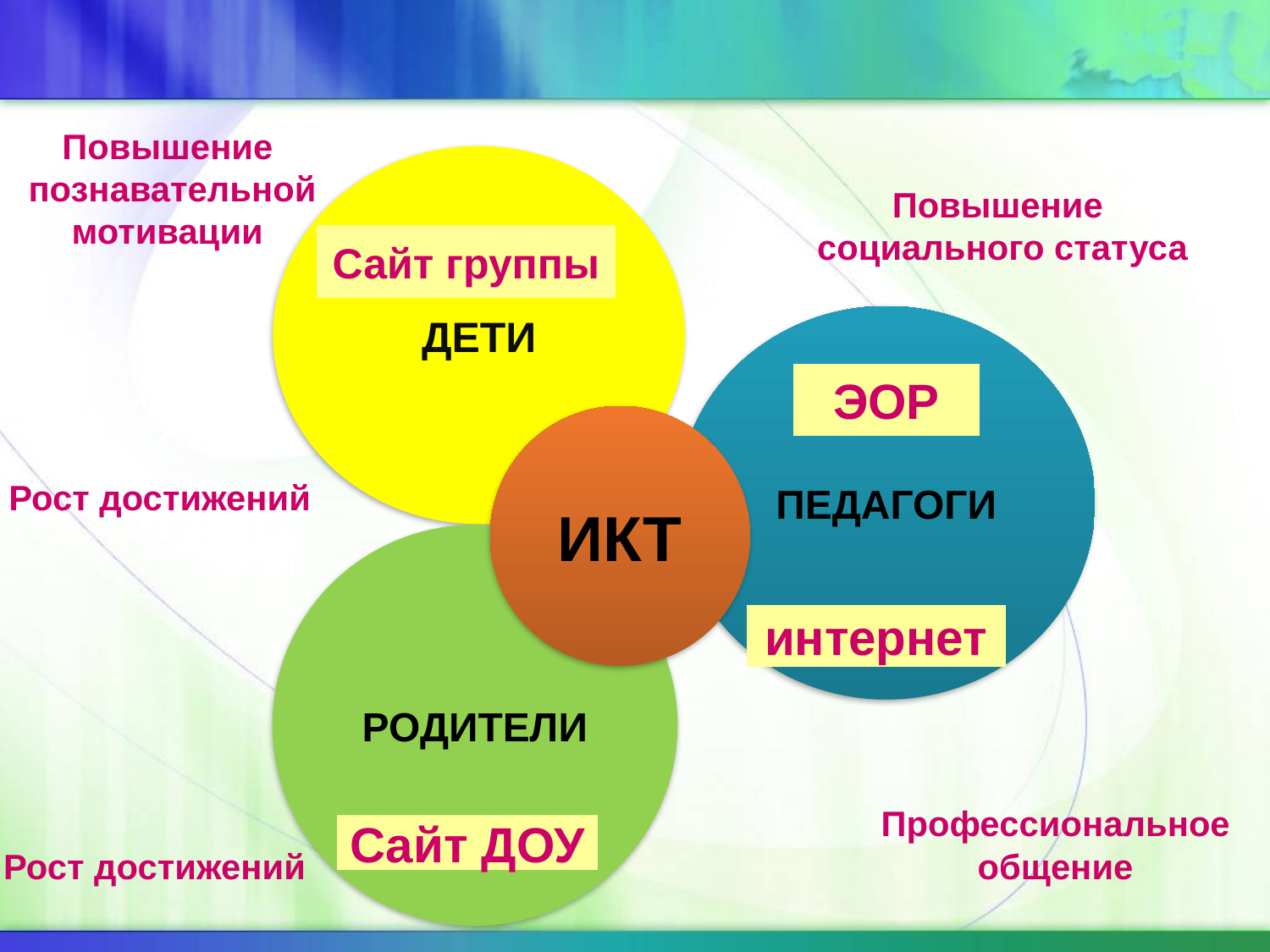

Повышение
познавательной
мотивации
ДЕТИ
Повышение
социального статуса
Сайт группы
ПЕДАГОГИ
ЭОР
ИКТ
Рост достижений
РОДИТЕЛИ
интернет
Профессиональное
общение
Сайт ДОУ
Рост достижений